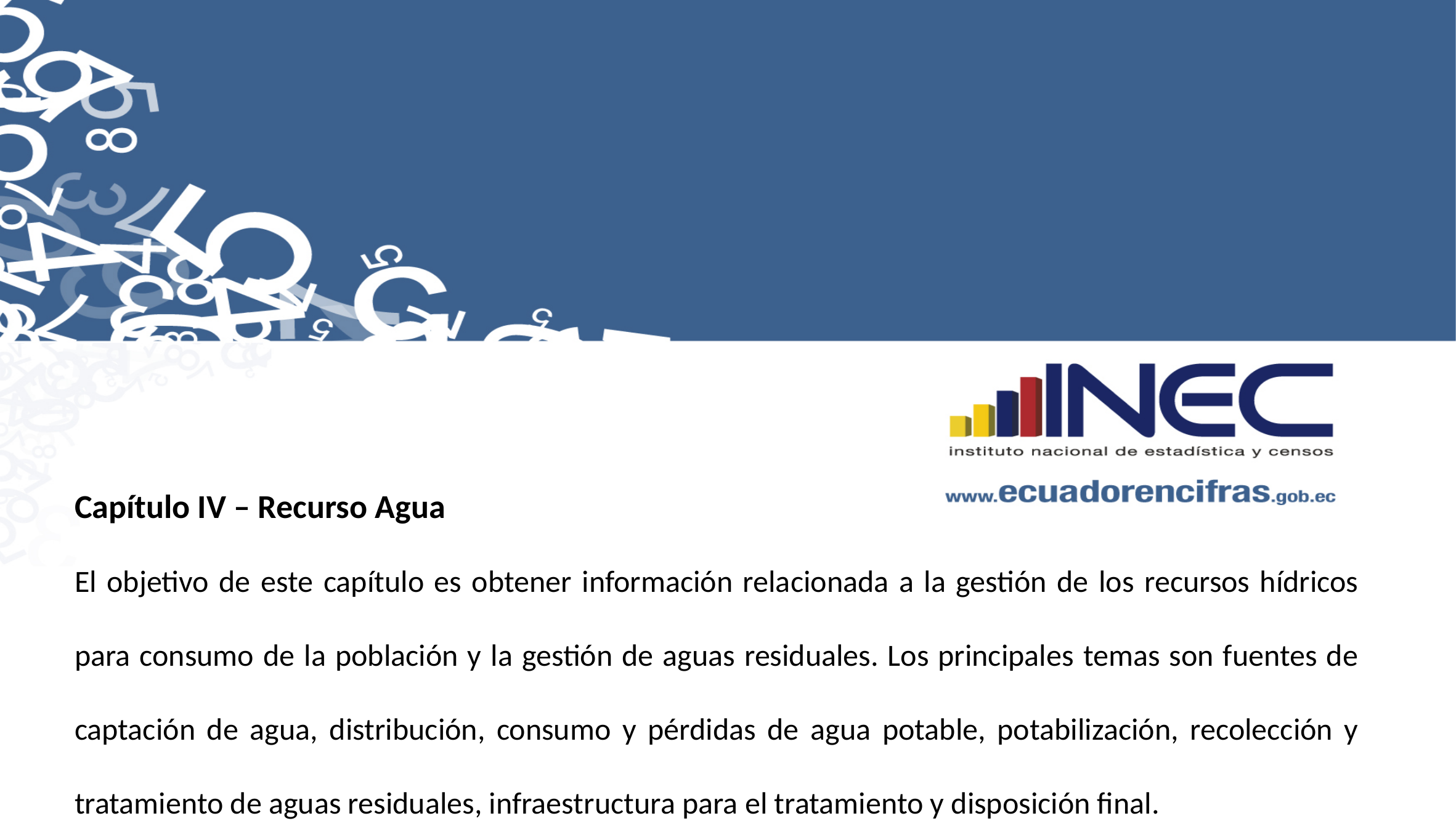

Capítulo IV – Recurso Agua
El objetivo de este capítulo es obtener información relacionada a la gestión de los recursos hídricos para consumo de la población y la gestión de aguas residuales. Los principales temas son fuentes de captación de agua, distribución, consumo y pérdidas de agua potable, potabilización, recolección y tratamiento de aguas residuales, infraestructura para el tratamiento y disposición final.